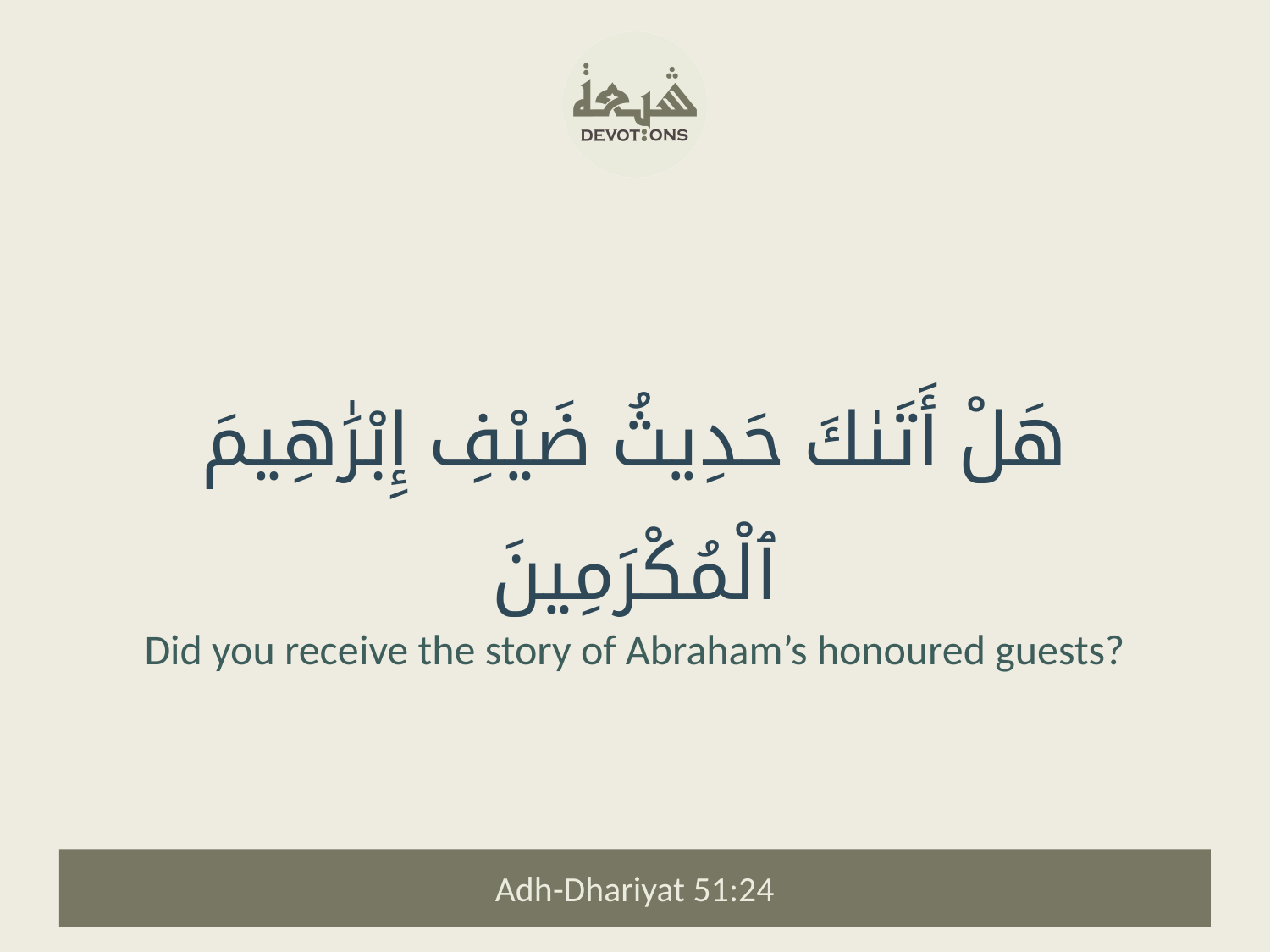

هَلْ أَتَىٰكَ حَدِيثُ ضَيْفِ إِبْرَٰهِيمَ ٱلْمُكْرَمِينَ
Did you receive the story of Abraham’s honoured guests?
Adh-Dhariyat 51:24